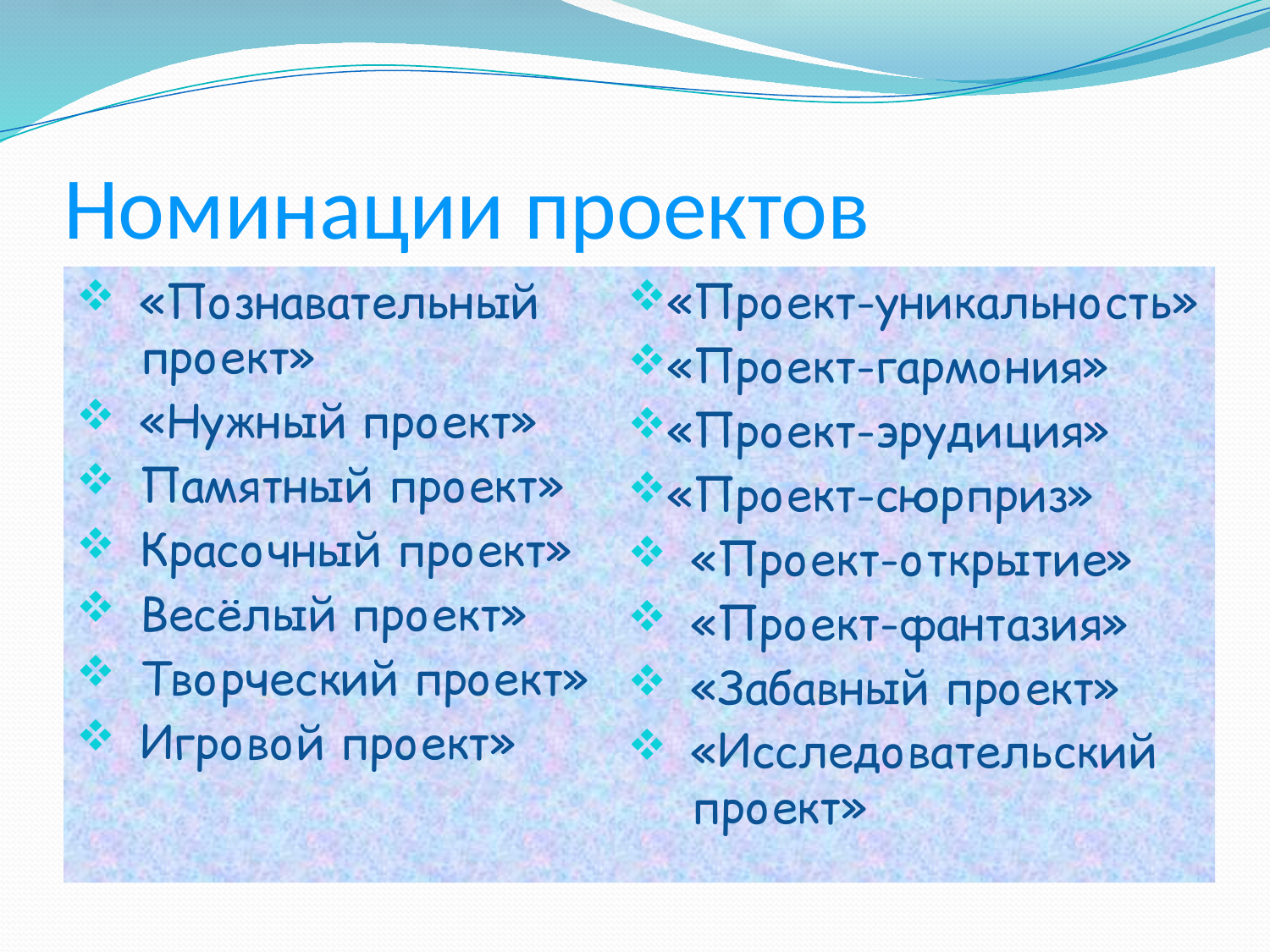

# Номинации проектов
«Познавательный проект»
«Нужный проект»
Памятный проект»
Красочный проект»
Весёлый проект»
Творческий проект»
Игровой проект»

«Проект-уникальность»
«Проект-гармония»
«Проект-эрудиция»
«Проект-сюрприз»
«Проект-открытие»
«Проект-фантазия»
«Забавный проект»
«Исследовательский проект»